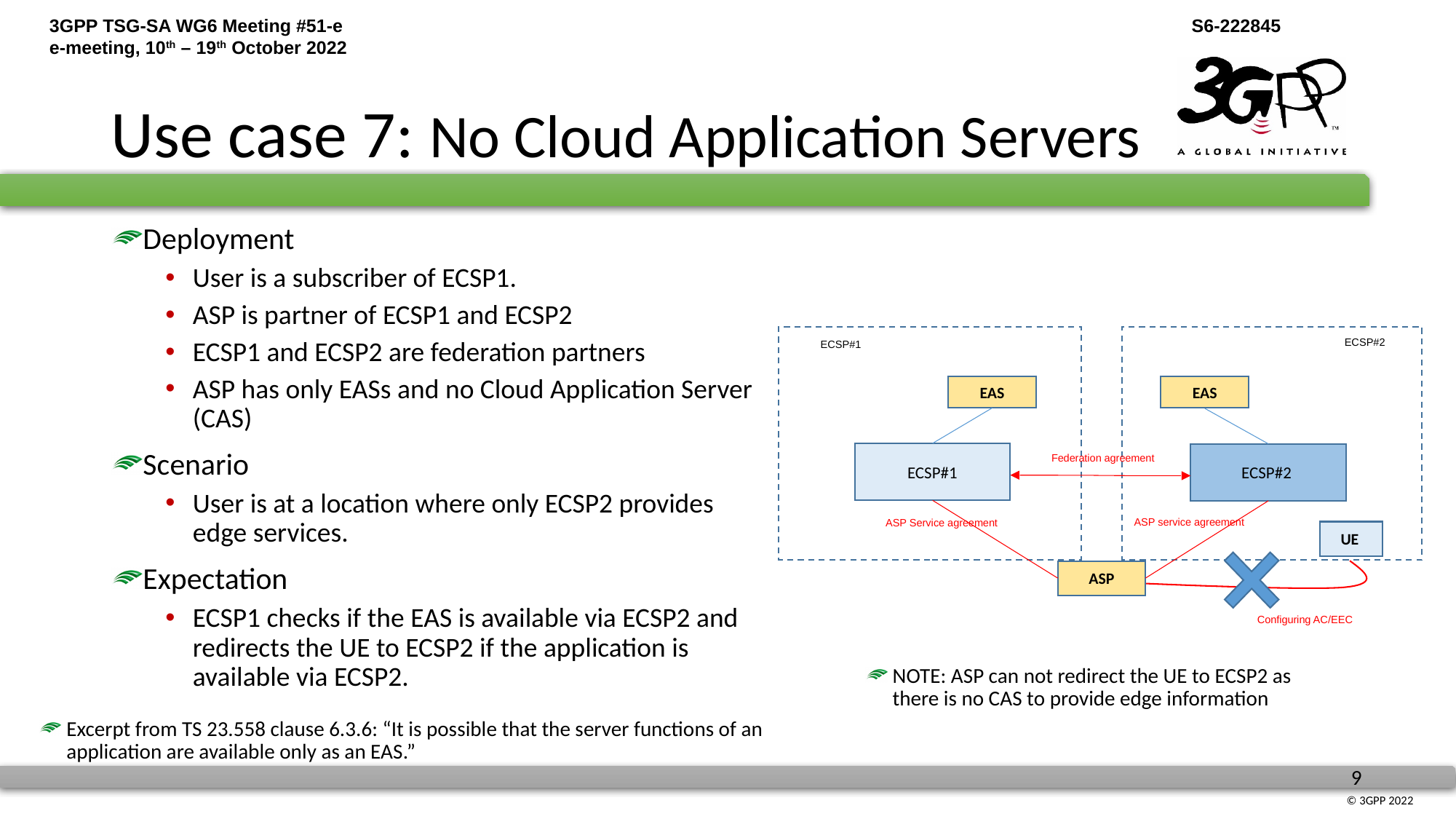

# Use case 7: No Cloud Application Servers
Deployment
User is a subscriber of ECSP1.
ASP is partner of ECSP1 and ECSP2
ECSP1 and ECSP2 are federation partners
ASP has only EASs and no Cloud Application Server (CAS)
Scenario
User is at a location where only ECSP2 provides edge services.
Expectation
ECSP1 checks if the EAS is available via ECSP2 and redirects the UE to ECSP2 if the application is available via ECSP2.

ECSP#2
ECSP#1
EAS
EAS
ECSP#1
ECSP#2
ASP service agreement
ASP Service agreement
UE

ASP

Federation agreement

Configuring AC/EEC
NOTE: ASP can not redirect the UE to ECSP2 as there is no CAS to provide edge information
Excerpt from TS 23.558 clause 6.3.6: “It is possible that the server functions of an application are available only as an EAS.”